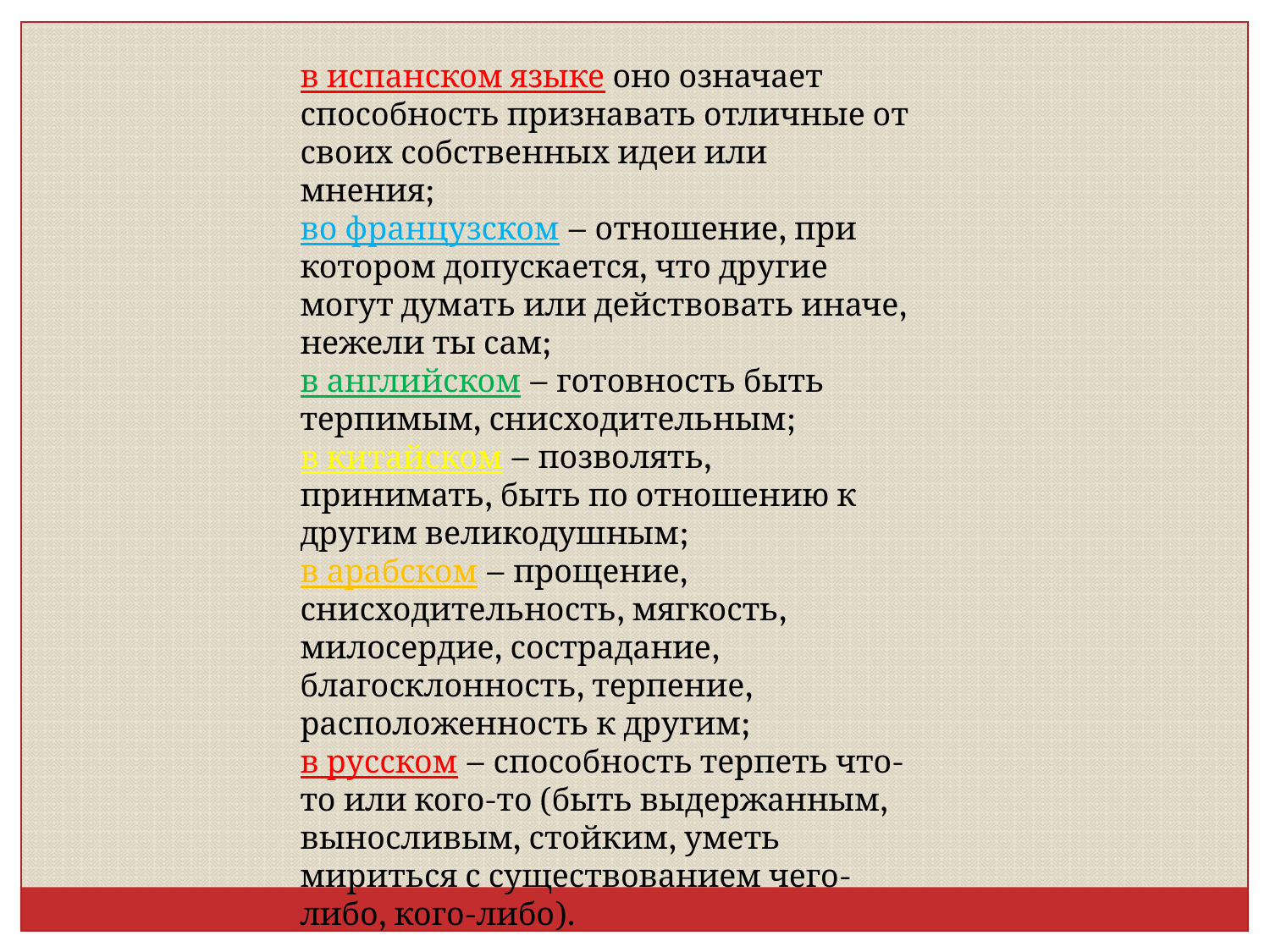

в испанском языке оно означает способность признавать отличные от своих собственных идеи или мнения;
во французском – отношение, при котором допускается, что другие могут думать или действовать иначе, нежели ты сам;
в английском – готовность быть терпимым, снисходительным;
в китайском – позволять, принимать, быть по отношению к другим великодушным;
в арабском – прощение, снисходительность, мягкость, милосердие, сострадание, благосклонность, терпение, расположенность к другим;
в русском – способность терпеть что-то или кого-то (быть выдержанным, выносливым, стойким, уметь мириться с существованием чего-либо, кого-либо).